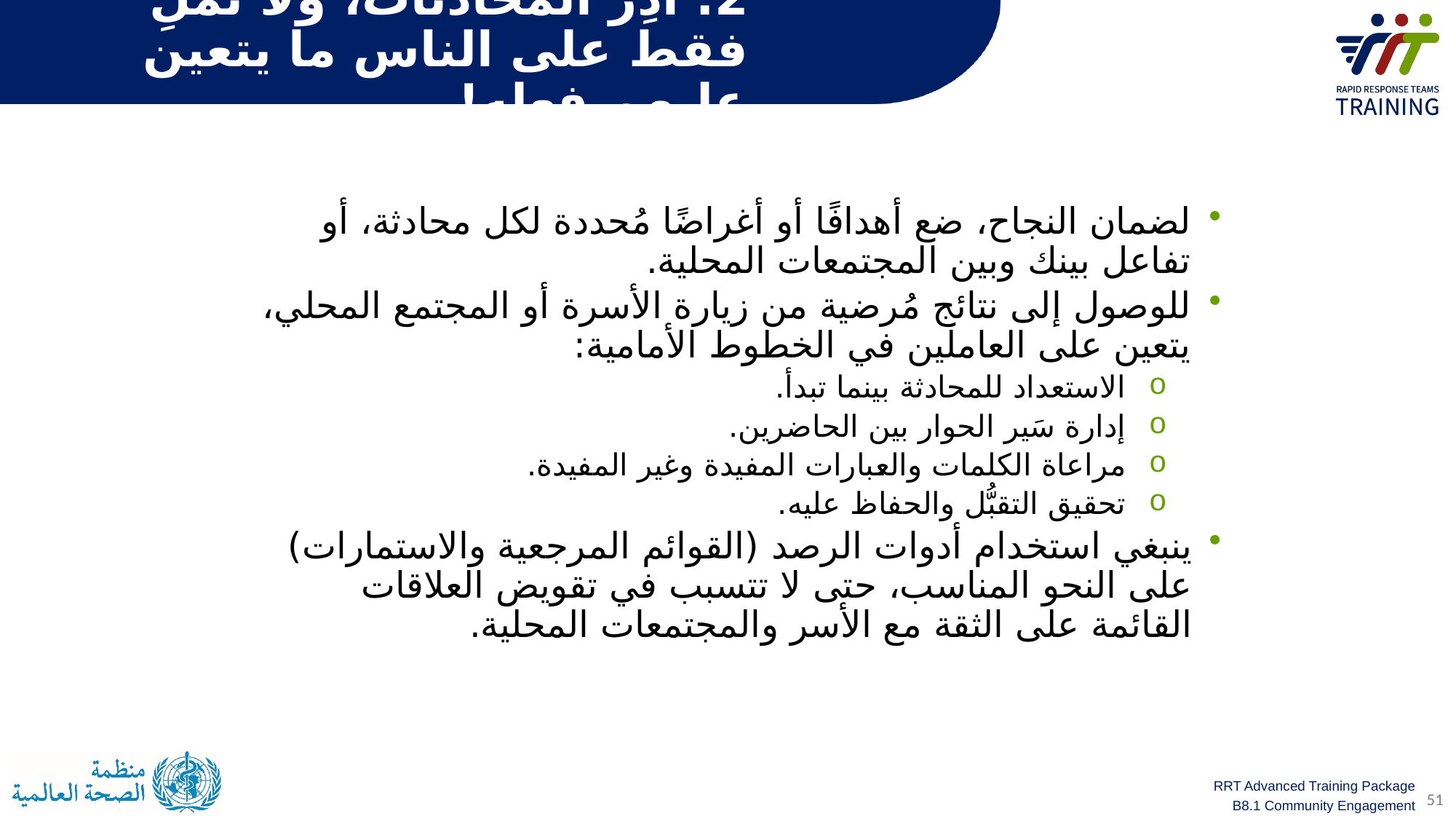

# 2. أدِر المحادثات، ولا تُملِ فقط على الناس ما يتعين عليهم فعله!
لضمان النجاح، ضع أهدافًا أو أغراضًا مُحددة لكل محادثة، أو تفاعل بينك وبين المجتمعات المحلية.
للوصول إلى نتائج مُرضية من زيارة الأسرة أو المجتمع المحلي، يتعين على العاملين في الخطوط الأمامية:
الاستعداد للمحادثة بينما تبدأ.
إدارة سَير الحوار بين الحاضرين.
مراعاة الكلمات والعبارات المفيدة وغير المفيدة.
تحقيق التقبُّل والحفاظ عليه.
ينبغي استخدام أدوات الرصد (القوائم المرجعية والاستمارات) على النحو المناسب، حتى لا تتسبب في تقويض العلاقات القائمة على الثقة مع الأسر والمجتمعات المحلية.